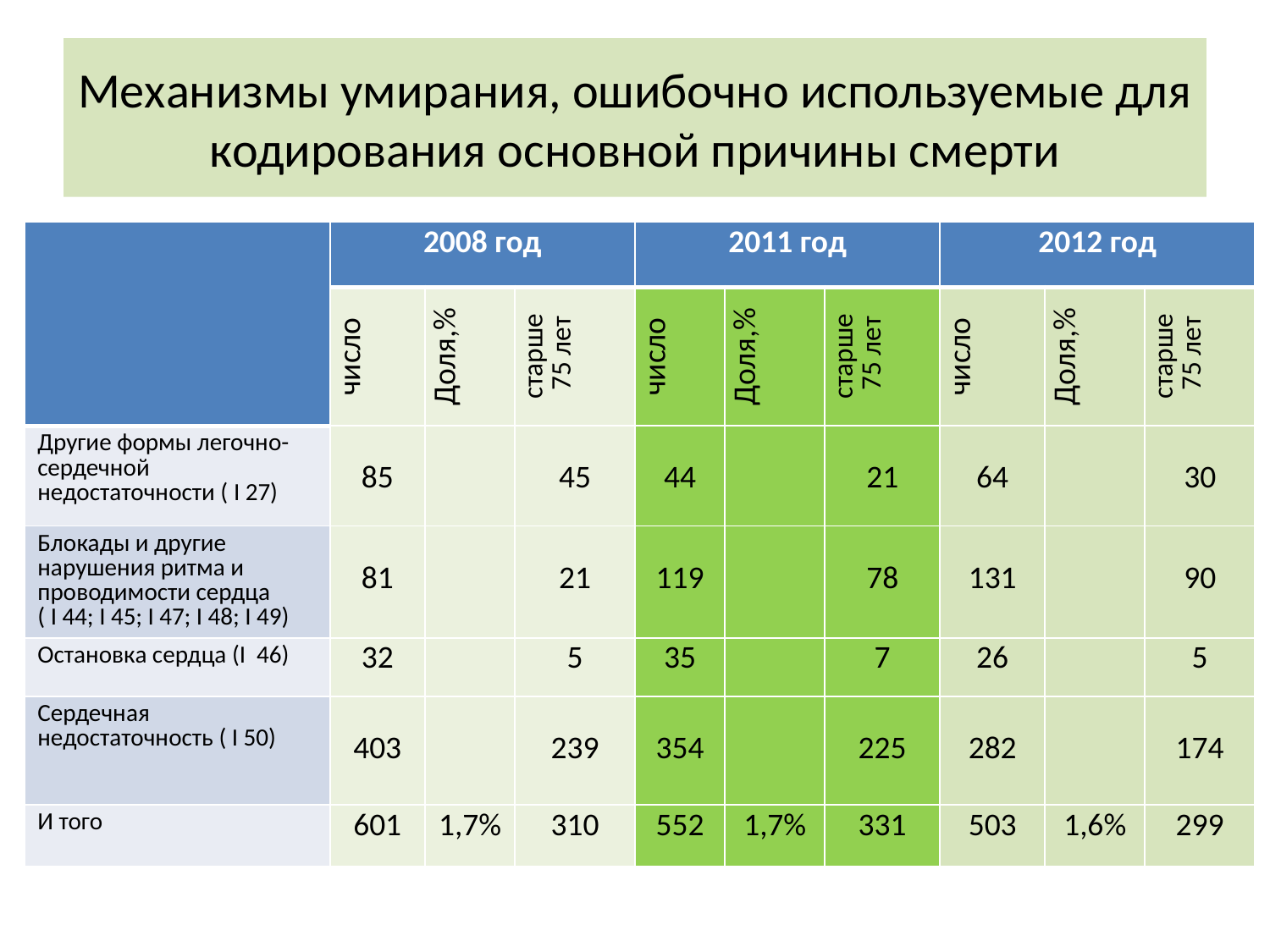

# Механизмы умирания, ошибочно используемые для кодирования основной причины смерти
|  | 2008 год |  |  | 2011 год |  |  | 2012 год |  |  |
| --- | --- | --- | --- | --- | --- | --- | --- | --- | --- |
|  | число | Доля,% | старше 75 лет | число | Доля,% | старше 75 лет | число | Доля,% | старше 75 лет |
| Другие формы легочно-сердечной недостаточности ( I 27) | 85 |  | 45 | 44 |  | 21 | 64 |  | 30 |
| Блокады и другие нарушения ритма и проводимости сердца ( I 44; I 45; I 47; I 48; I 49) | 81 |  | 21 | 119 |  | 78 | 131 |  | 90 |
| Остановка сердца (I 46) | 32 |  | 5 | 35 |  | 7 | 26 |  | 5 |
| Сердечная недостаточность ( I 50) | 403 |  | 239 | 354 |  | 225 | 282 |  | 174 |
| И того | 601 | 1,7% | 310 | 552 | 1,7% | 331 | 503 | 1,6% | 299 |